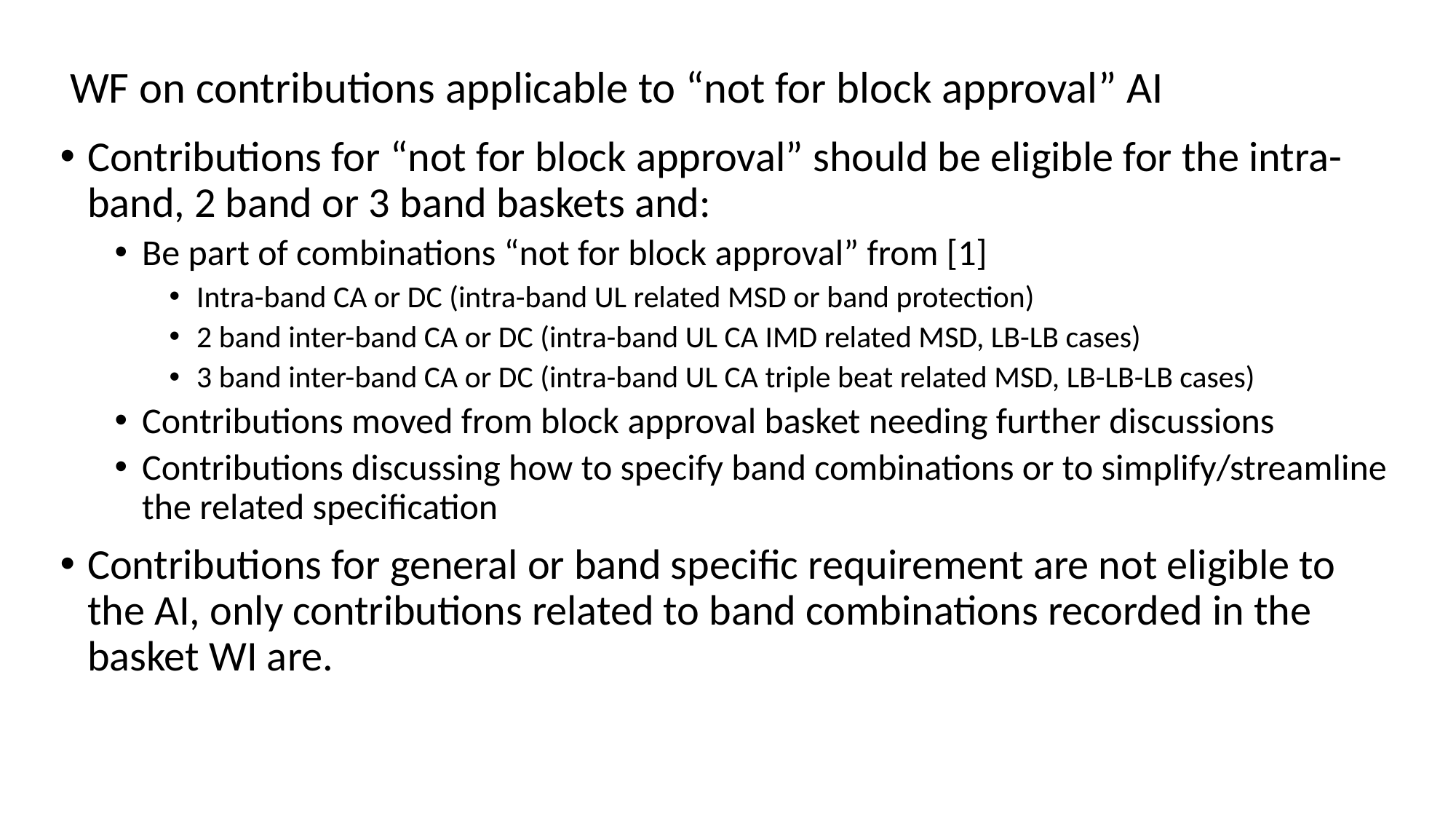

# WF on contributions applicable to “not for block approval” AI
Contributions for “not for block approval” should be eligible for the intra-band, 2 band or 3 band baskets and:
Be part of combinations “not for block approval” from [1]
Intra-band CA or DC (intra-band UL related MSD or band protection)
2 band inter-band CA or DC (intra-band UL CA IMD related MSD, LB-LB cases)
3 band inter-band CA or DC (intra-band UL CA triple beat related MSD, LB-LB-LB cases)
Contributions moved from block approval basket needing further discussions
Contributions discussing how to specify band combinations or to simplify/streamline the related specification
Contributions for general or band specific requirement are not eligible to the AI, only contributions related to band combinations recorded in the basket WI are.